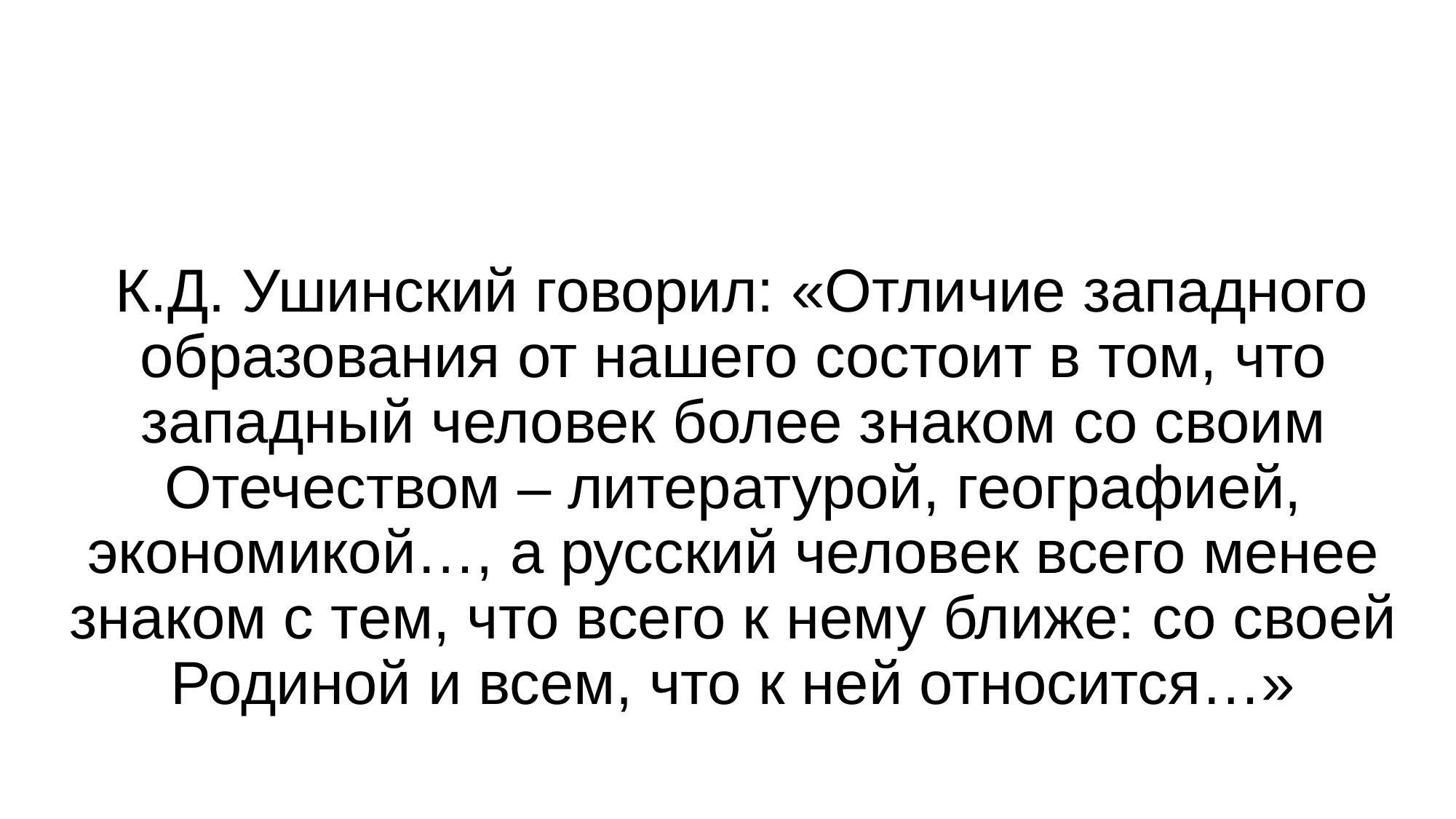

# К.Д. Ушинский говорил: «Отличие западного образования от нашего состоит в том, что западный человек более знаком со своим Отечеством – литературой, географией, экономикой…, а русский человек всего менее знаком с тем, что всего к нему ближе: со своей Родиной и всем, что к ней относится…»